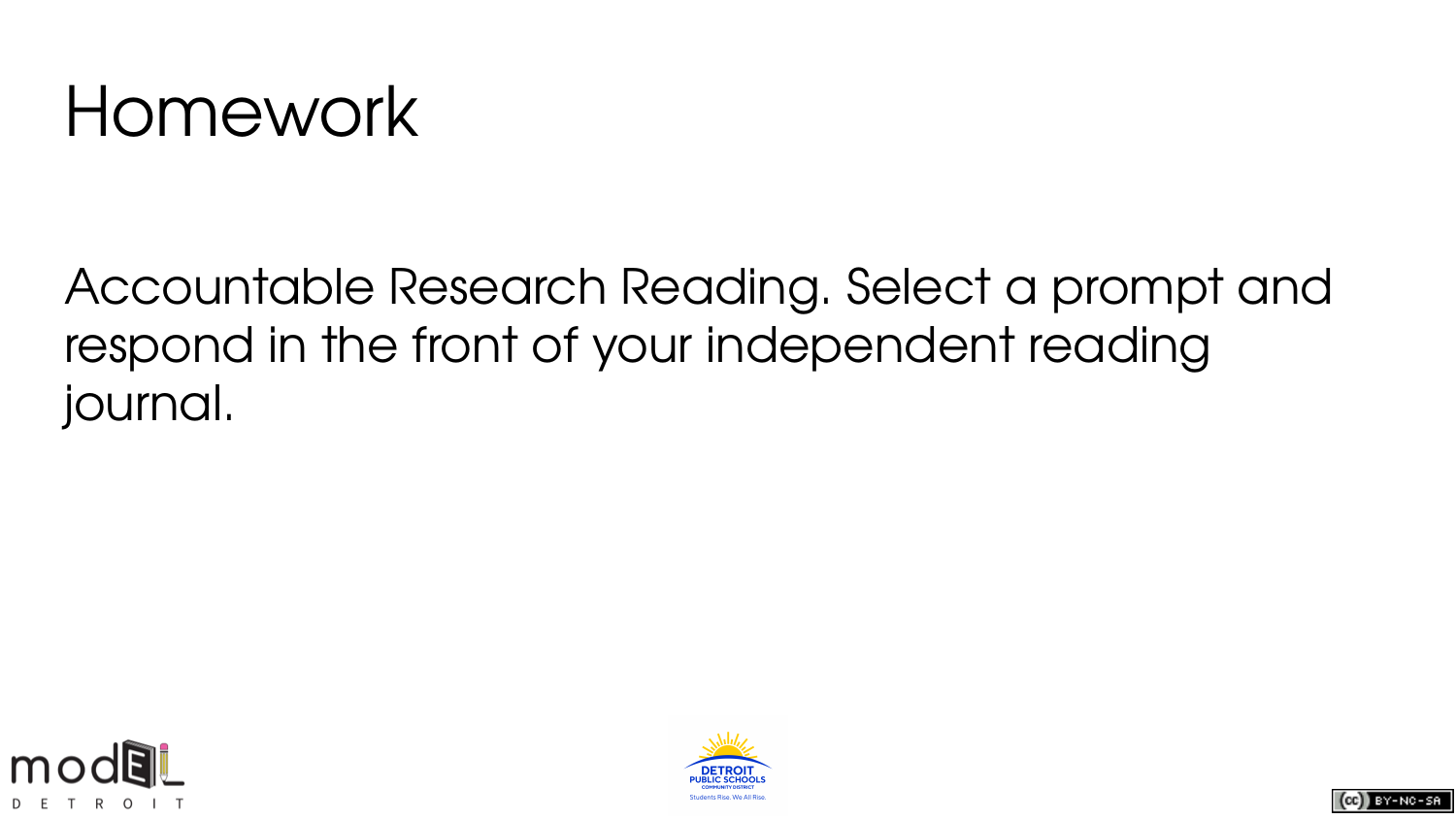

# Homework

Accountable Research Reading. Select a prompt and respond in the front of your independent reading journal.